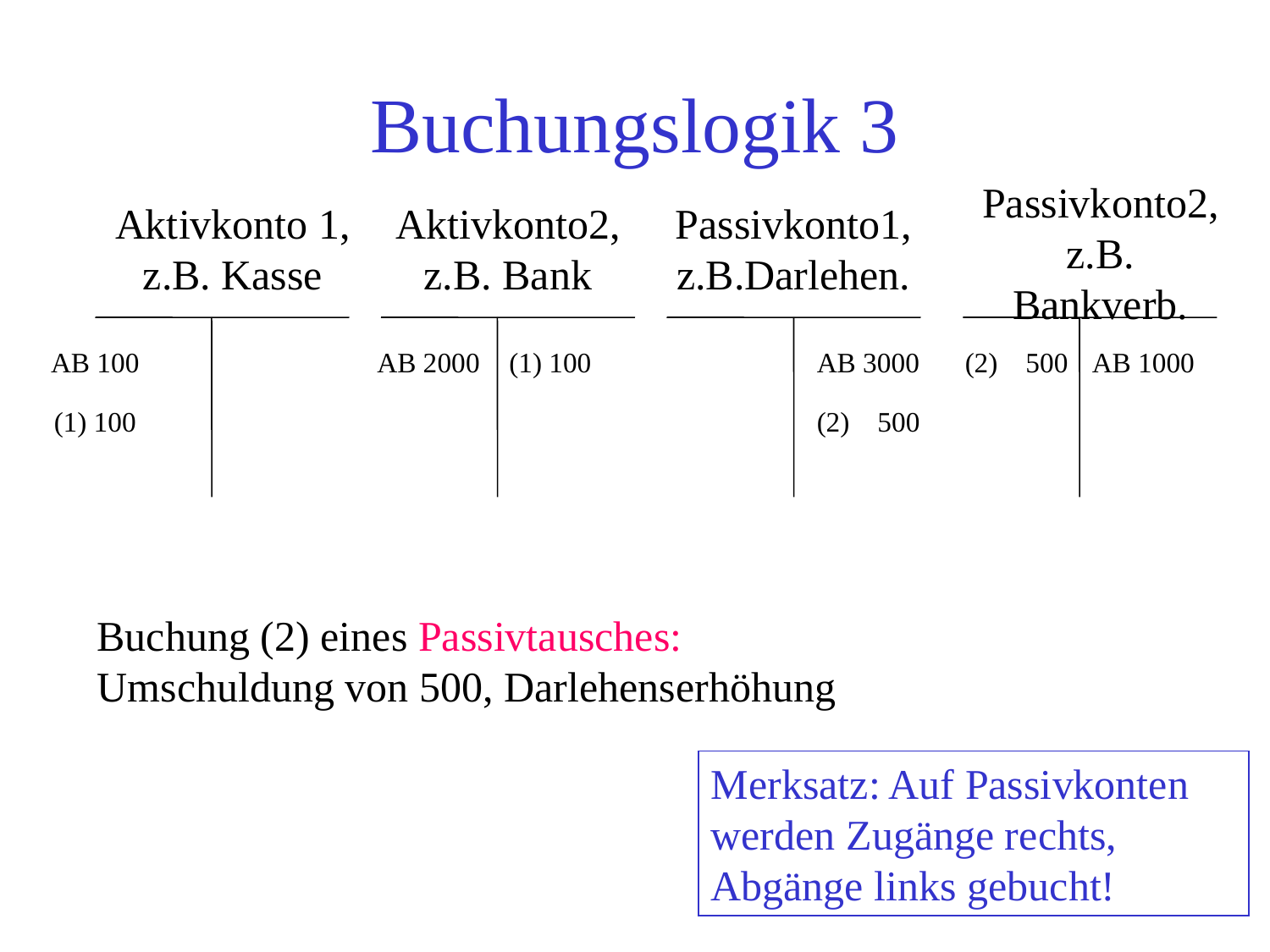

# Buchungslogik 3
Passivkonto2, z.B. Bankverb.
Aktivkonto 1, z.B. Kasse
Aktivkonto2, z.B. Bank
Passivkonto1, z.B.Darlehen.

AB 100
AB 2000
(1) 100
AB 3000
(2)    500
AB 1000
(1) 100
(2)    500
Buchung (2) eines Passivtausches: Umschuldung von 500, Darlehenserhöhung

Merksatz: Auf Passivkonten werden Zugänge rechts, Abgänge links gebucht!